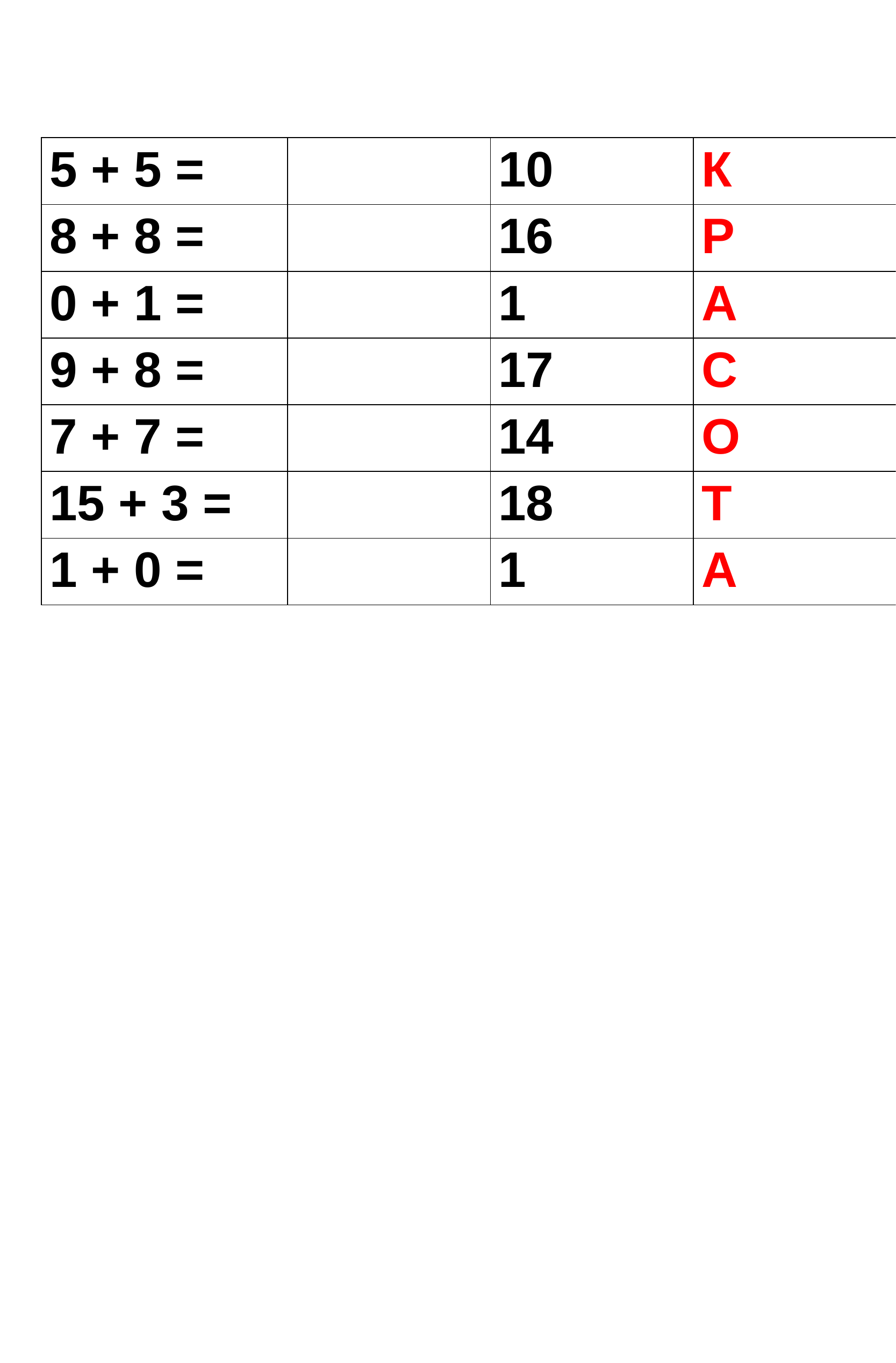

| 5 + 5 = |  | 10 | К |
| --- | --- | --- | --- |
| 8 + 8 = |  | 16 | Р |
| 0 + 1 = |  | 1 | А |
| 9 + 8 = |  | 17 | С |
| 7 + 7 = |  | 14 | О |
| 15 + 3 = |  | 18 | Т |
| 1 + 0 = |  | 1 | А |